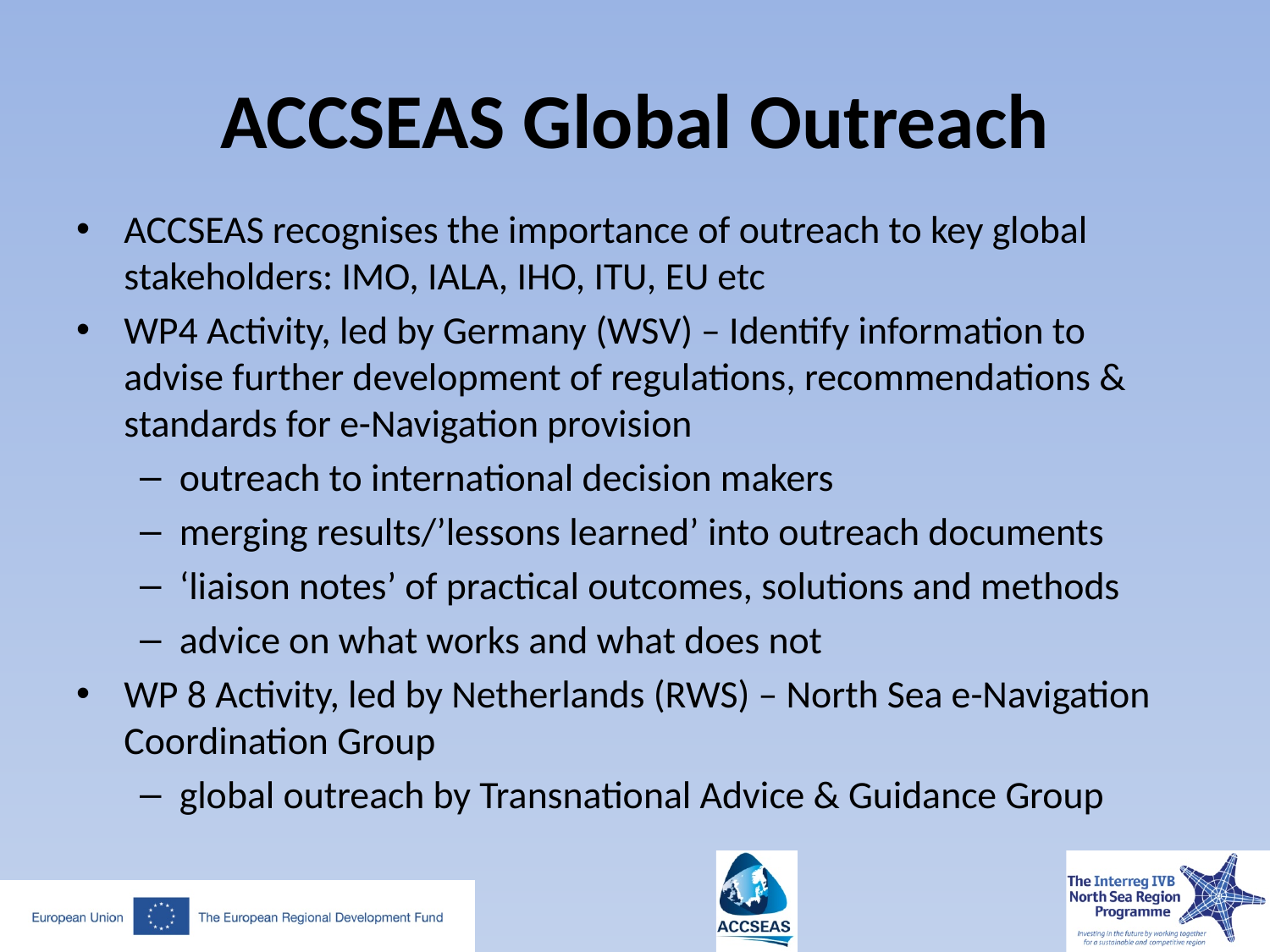

# ACCSEAS Global Outreach
ACCSEAS recognises the importance of outreach to key global stakeholders: IMO, IALA, IHO, ITU, EU etc
WP4 Activity, led by Germany (WSV) – Identify information to advise further development of regulations, recommendations & standards for e-Navigation provision
outreach to international decision makers
merging results/’lessons learned’ into outreach documents
‘liaison notes’ of practical outcomes, solutions and methods
advice on what works and what does not
WP 8 Activity, led by Netherlands (RWS) – North Sea e-Navigation Coordination Group
global outreach by Transnational Advice & Guidance Group